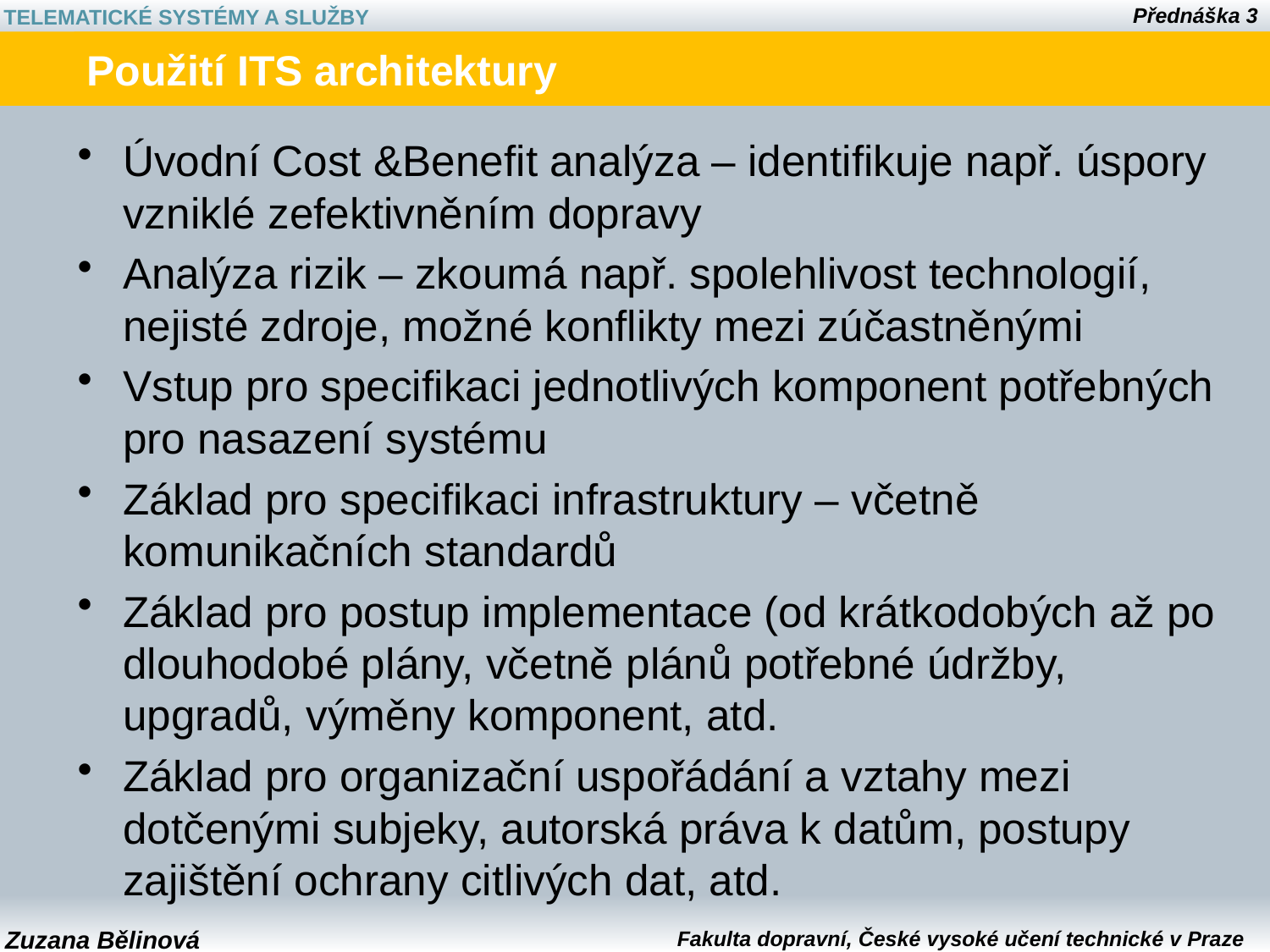

# Použití ITS architektury
Úvodní Cost &Benefit analýza – identifikuje např. úspory vzniklé zefektivněním dopravy
Analýza rizik – zkoumá např. spolehlivost technologií, nejisté zdroje, možné konflikty mezi zúčastněnými
Vstup pro specifikaci jednotlivých komponent potřebných pro nasazení systému
Základ pro specifikaci infrastruktury – včetně komunikačních standardů
Základ pro postup implementace (od krátkodobých až po dlouhodobé plány, včetně plánů potřebné údržby, upgradů, výměny komponent, atd.
Základ pro organizační uspořádání a vztahy mezi dotčenými subjeky, autorská práva k datům, postupy zajištění ochrany citlivých dat, atd.